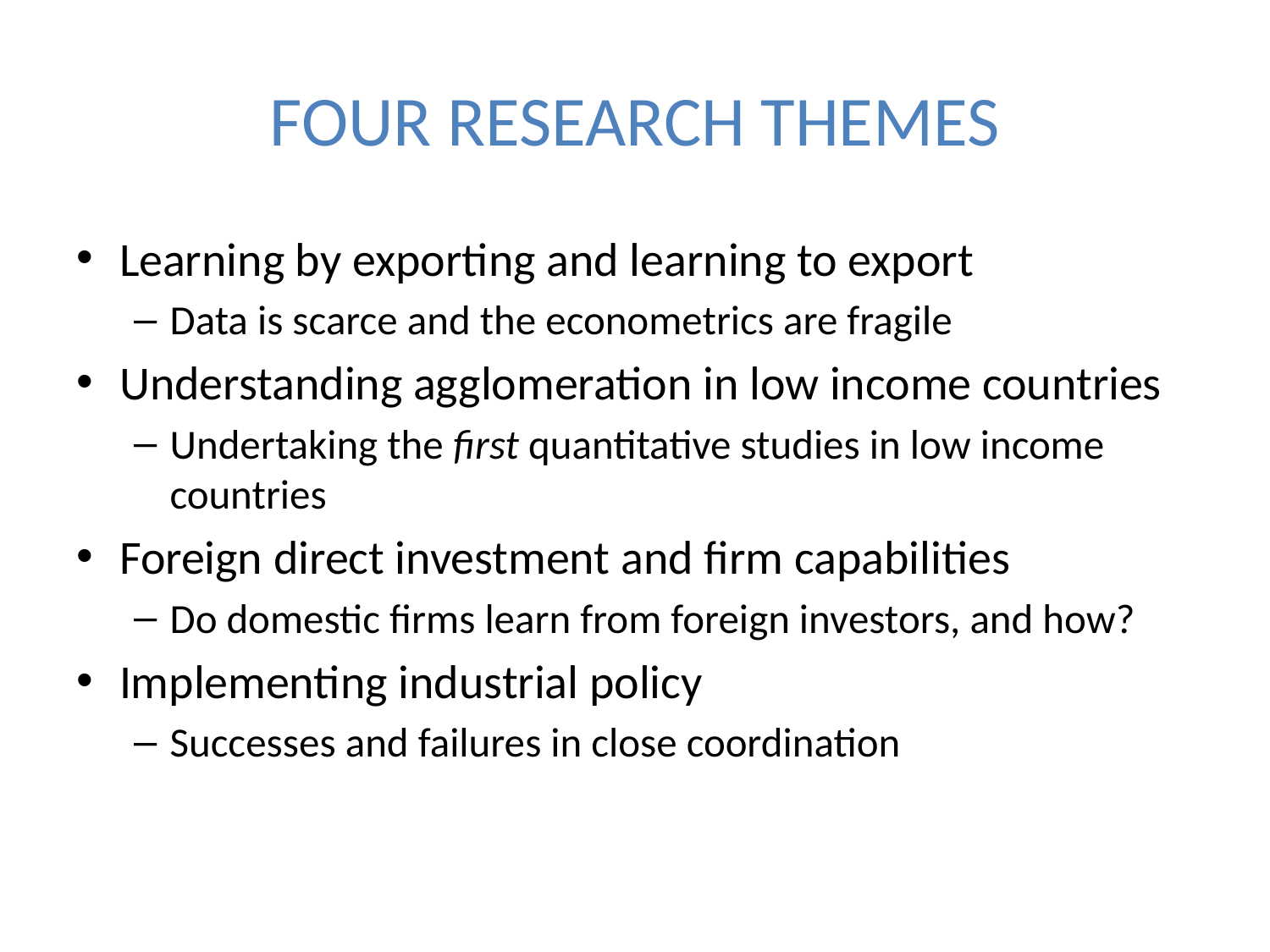

# Four Research Themes
Learning by exporting and learning to export
Data is scarce and the econometrics are fragile
Understanding agglomeration in low income countries
Undertaking the first quantitative studies in low income countries
Foreign direct investment and firm capabilities
Do domestic firms learn from foreign investors, and how?
Implementing industrial policy
Successes and failures in close coordination